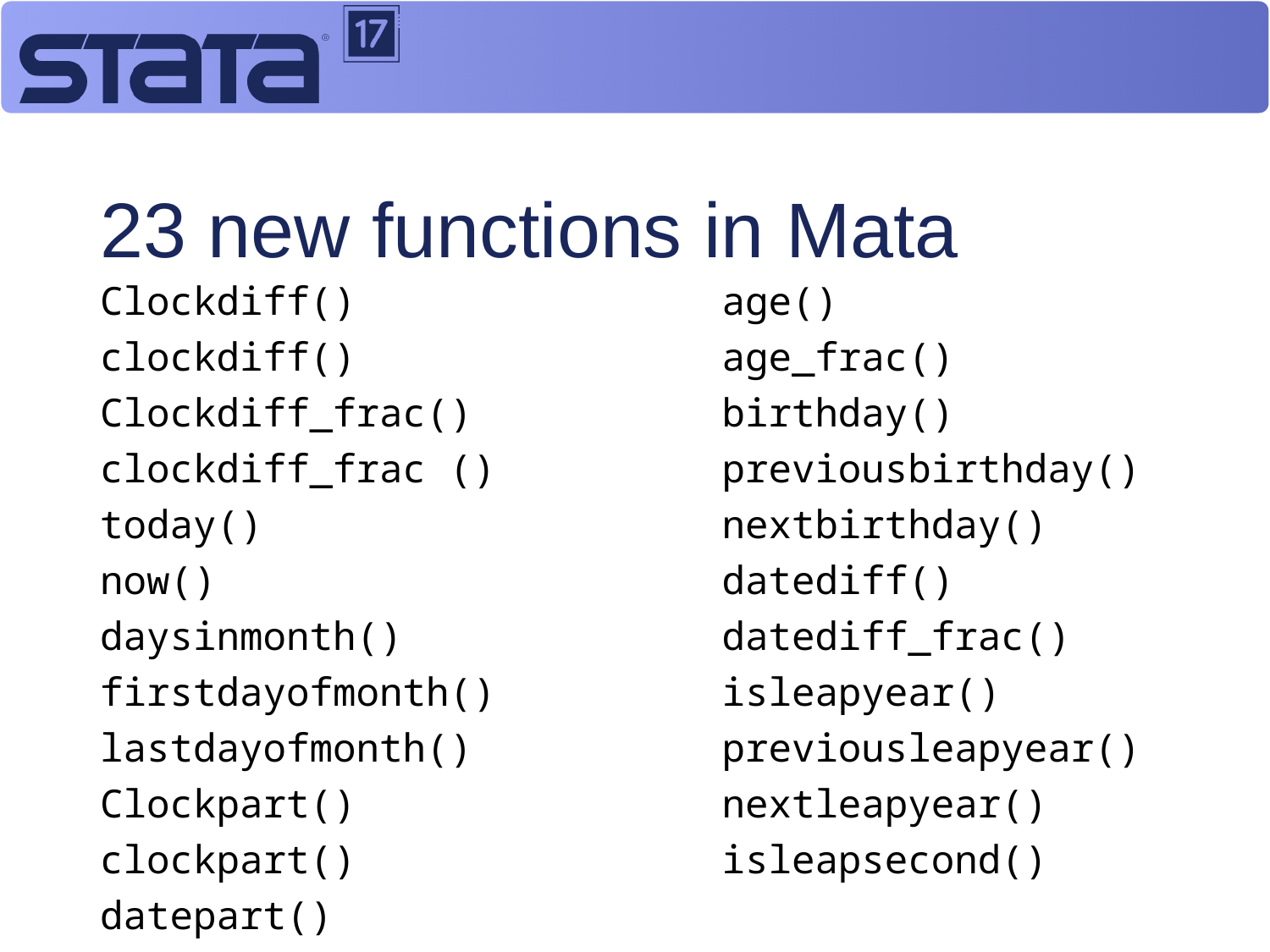

# 23 new functions in Mata
Clockdiff()
clockdiff()
Clockdiff_frac()
clockdiff_frac ()
today()
now()
daysinmonth()
firstdayofmonth()
lastdayofmonth()
Clockpart()
clockpart()
datepart()

age()
age_frac()
birthday()
previousbirthday()
nextbirthday()
datediff()
datediff_frac()
isleapyear()
previousleapyear()
nextleapyear()
isleapsecond()